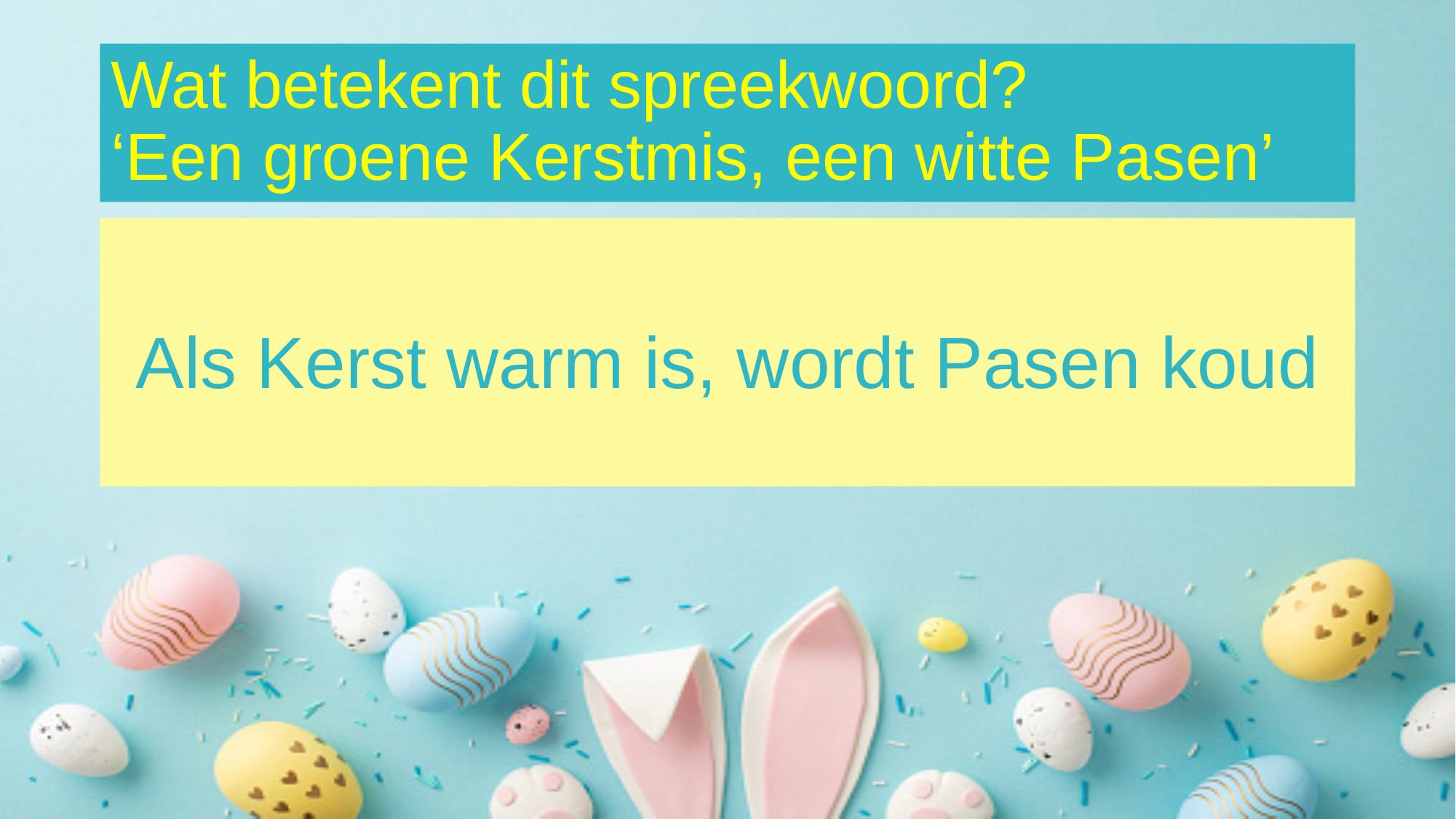

# Wat betekent dit spreekwoord? ‘Een groene Kerstmis, een witte Pasen’

Als Kerst warm is, wordt Pasen koud